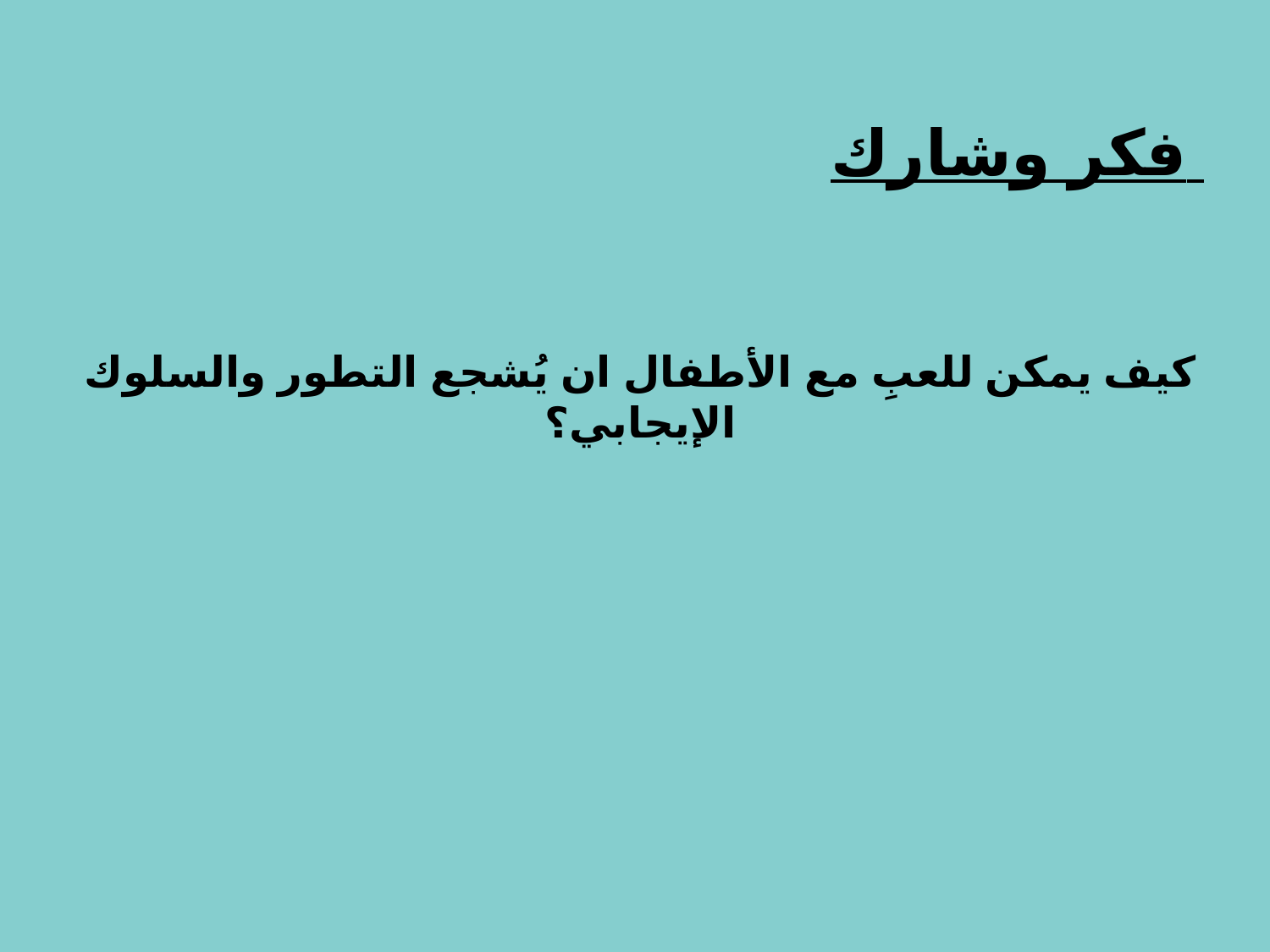

فكر وشارك
# كيف يمكن للعبِ مع الأطفال ان يُشجع التطور والسلوك الإيجابي؟